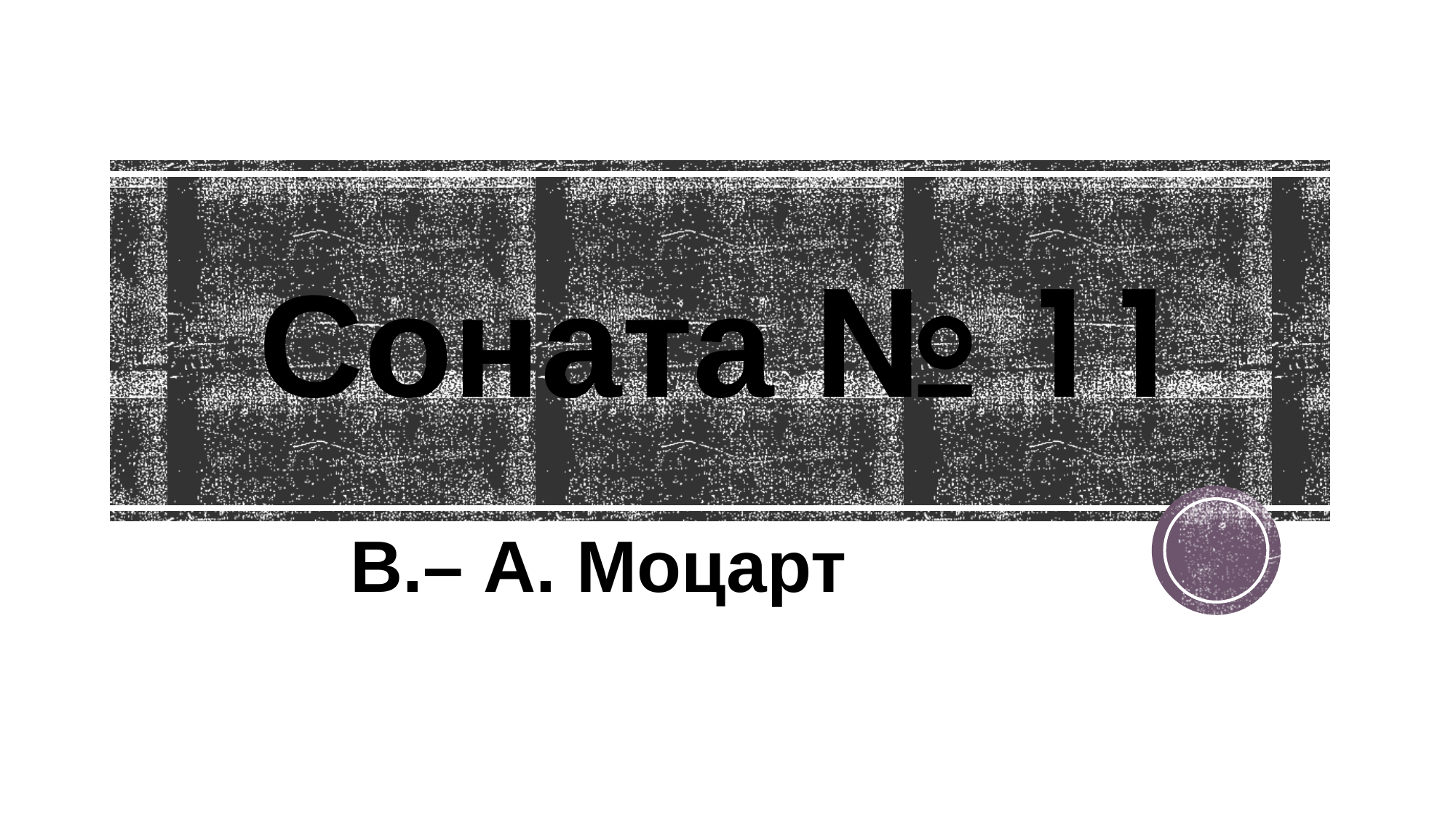

# Соната № 11
В.– А. Моцарт